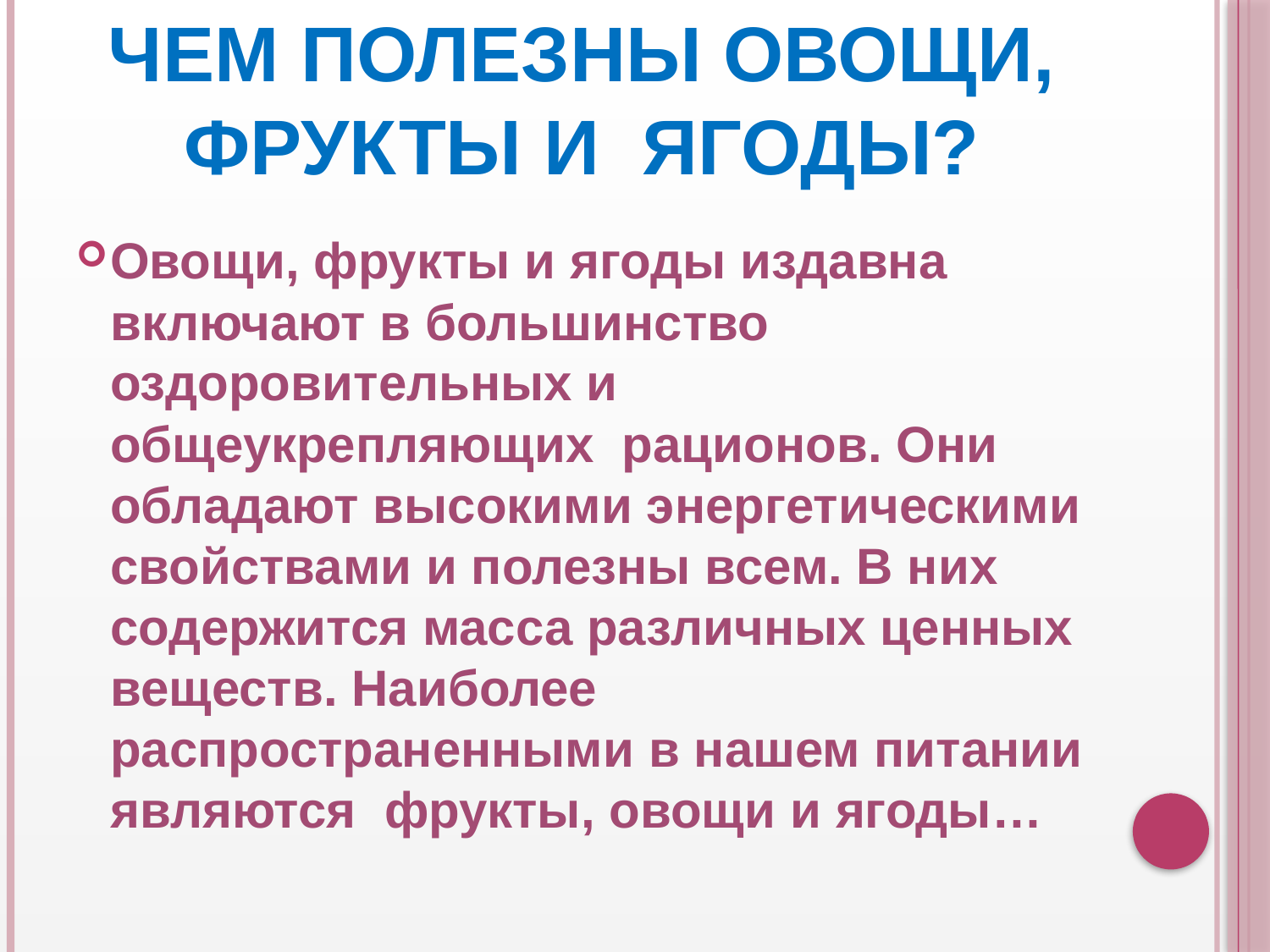

# Чем полезны овощи, фрукты и  ягоды?
Овощи, фрукты и ягоды издавна включают в большинство оздоровительных и общеукрепляющих  рационов. Они обладают высокими энергетическими свойствами и полезны всем. В них содержится масса различных ценных веществ. Наиболее распространенными в нашем питании являются  фрукты, овощи и ягоды…